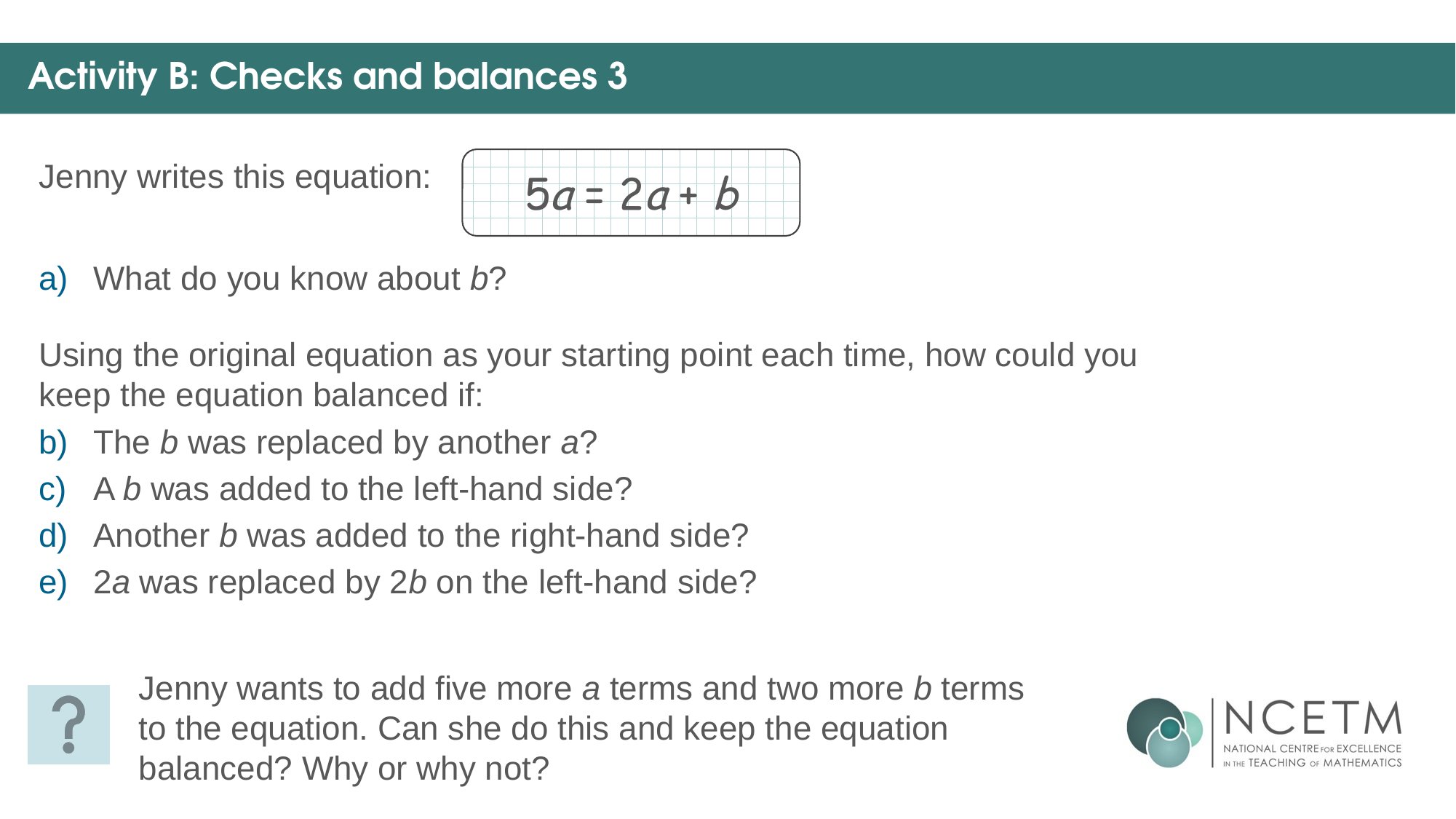

Activity B: Checks and balances 3
5a = 2a + b
Jenny writes this equation:

What do you know about b?

Using the original equation as your starting point each time, how could you keep the equation balanced if:
The b was replaced by another a?
A b was added to the left-hand side?
Another b was added to the right-hand side?
2a was replaced by 2b on the left-hand side?
Jenny wants to add five more a terms and two more b terms to the equation. Can she do this and keep the equation balanced? Why or why not?